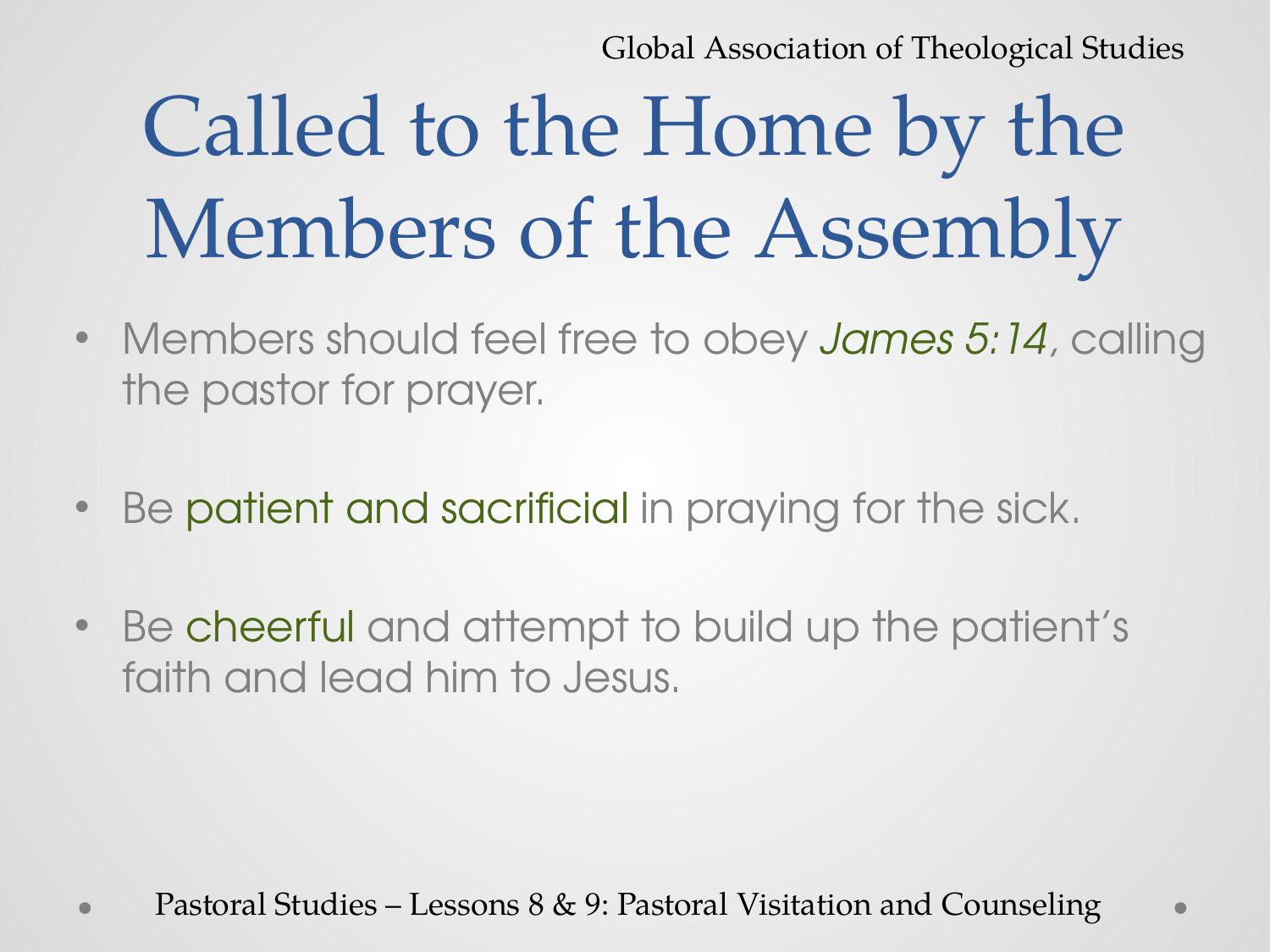

Global Association of Theological Studies
# Called to the Home by the Members of the Assembly
Members should feel free to obey James 5:14, calling the pastor for prayer.

Be patient and sacrificial in praying for the sick.

Be cheerful and attempt to build up the patient’s faith and lead him to Jesus.
Pastoral Studies – Lessons 8 & 9: Pastoral Visitation and Counseling